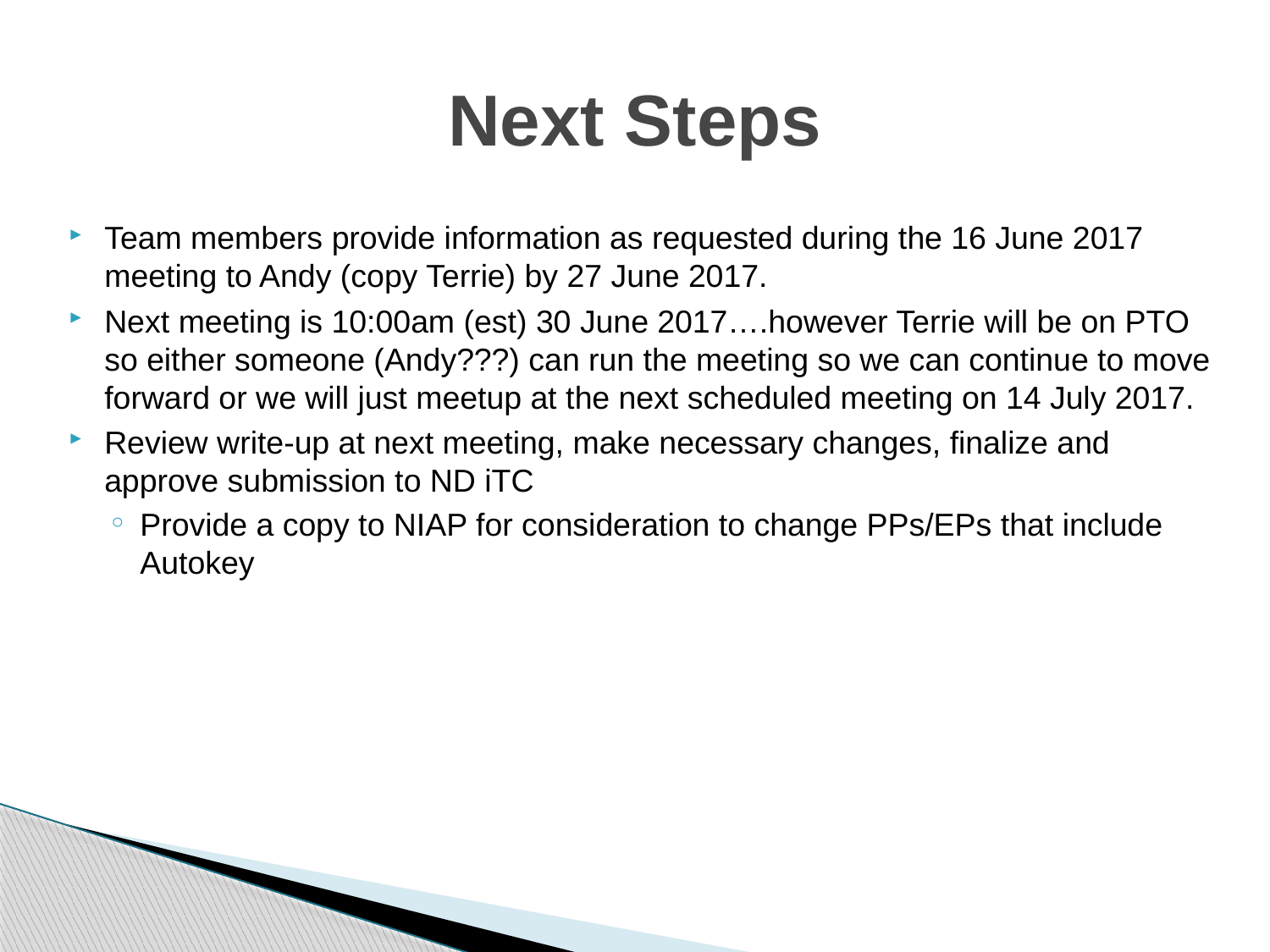

# Next Steps
Team members provide information as requested during the 16 June 2017 meeting to Andy (copy Terrie) by 27 June 2017.
Next meeting is 10:00am (est) 30 June 2017….however Terrie will be on PTO so either someone (Andy???) can run the meeting so we can continue to move forward or we will just meetup at the next scheduled meeting on 14 July 2017.
Review write-up at next meeting, make necessary changes, finalize and approve submission to ND iTC
Provide a copy to NIAP for consideration to change PPs/EPs that include Autokey